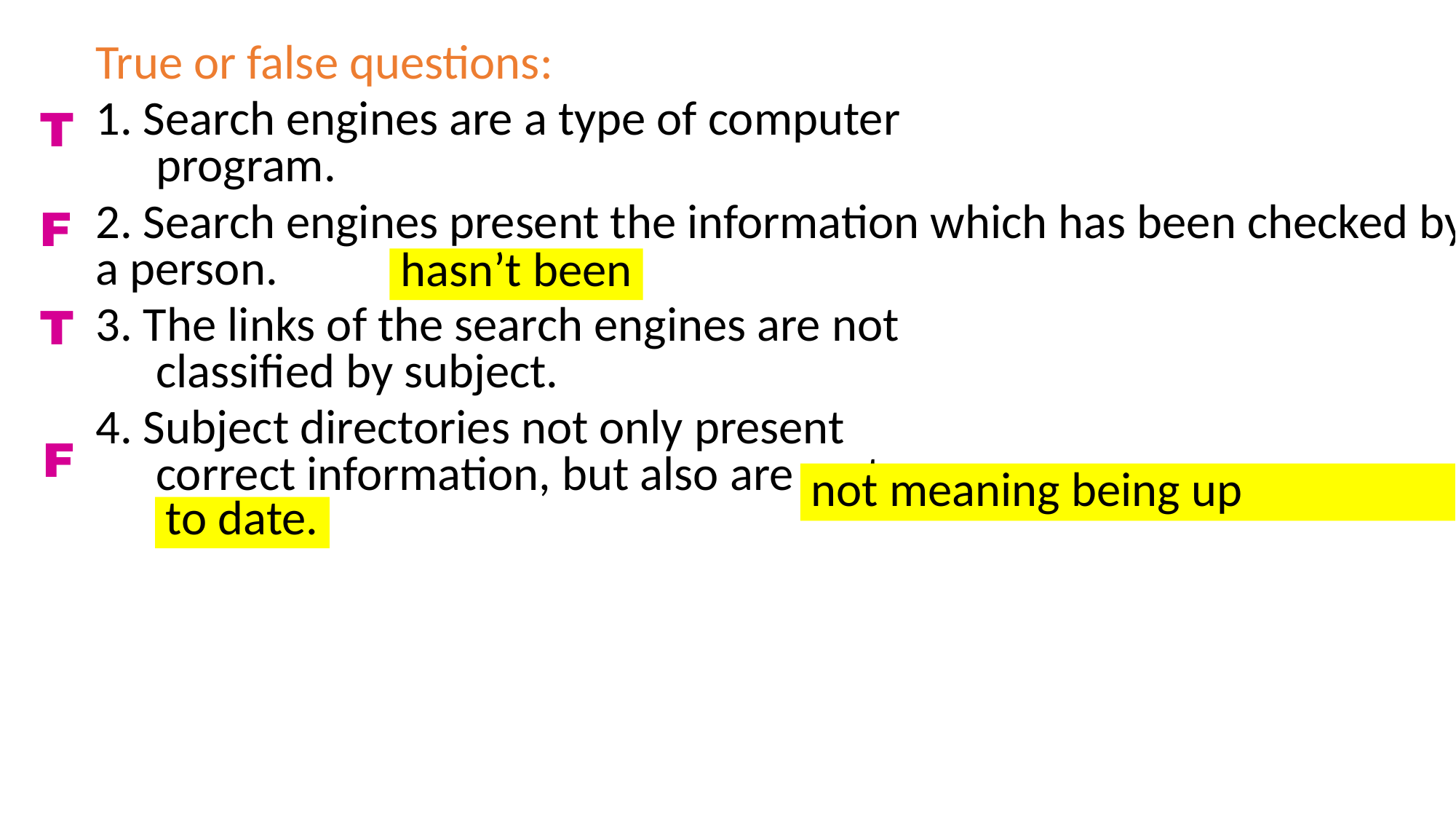

True or false questions:
1. Search engines are a type of computer 　
　program.
2. Search engines present the information which has been checked by a person.
3. The links of the search engines are not
　classified by subject.
4. Subject directories not only present 　
　correct information, but also are up to 　
　date.
T
F
hasn’t been
T
F
not meaning being up
to date.